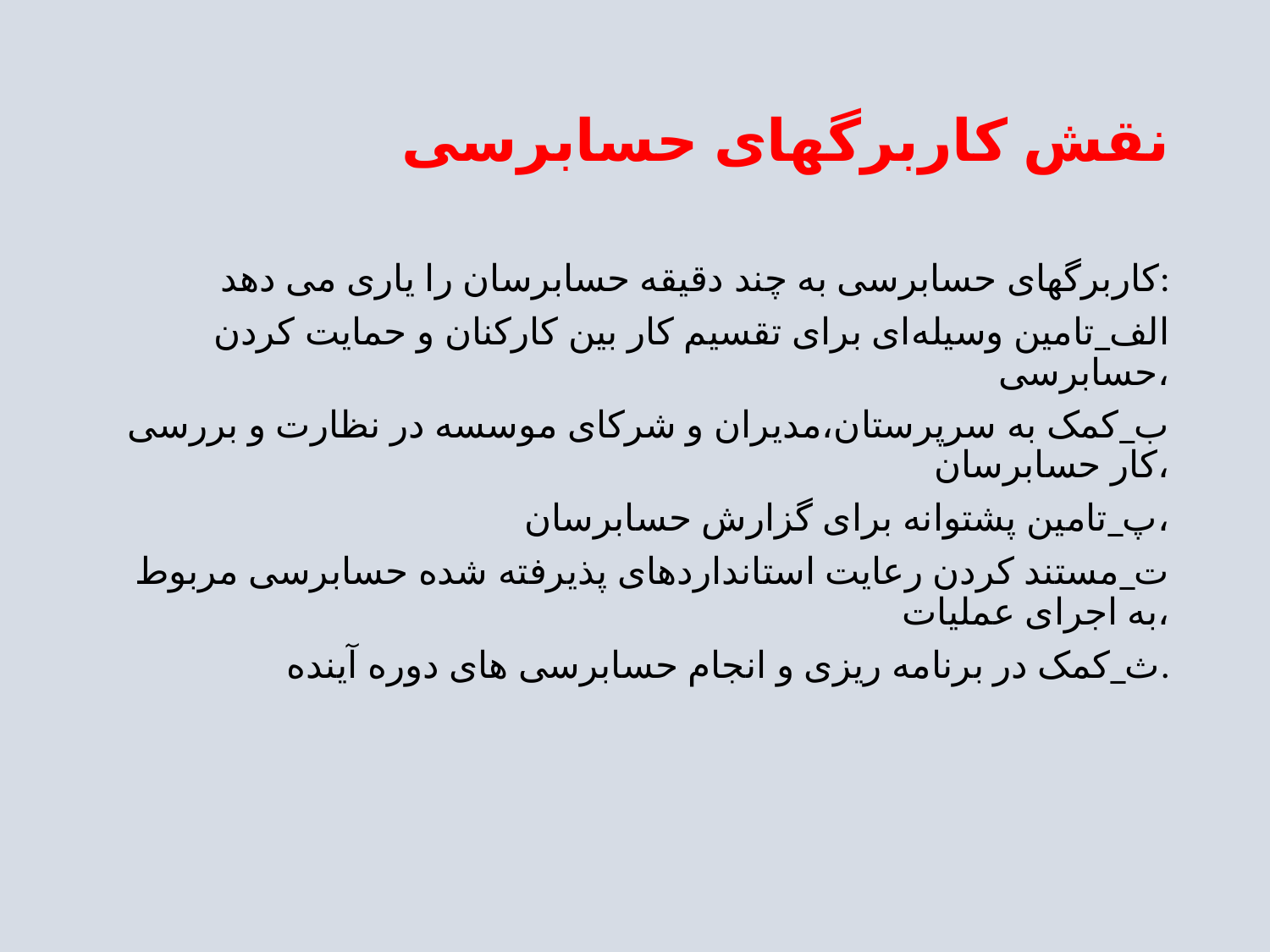

# نقش کاربرگهای حسابرسی
کاربرگهای حسابرسی به چند دقیقه حسابرسان را یاری می دهد:
الف_تامین وسیله‌ای برای تقسیم کار بین کارکنان و حمایت کردن حسابرسی،
ب_کمک به سرپرستان،مدیران و شرکای موسسه در نظارت و بررسی کار حسابرسان،
پ_تامین پشتوانه برای گزارش حسابرسان،
ت_مستند کردن رعایت استانداردهای پذیرفته شده حسابرسی مربوط به اجرای عملیات،
ث_کمک در برنامه ریزی و انجام حسابرسی های دوره آینده.